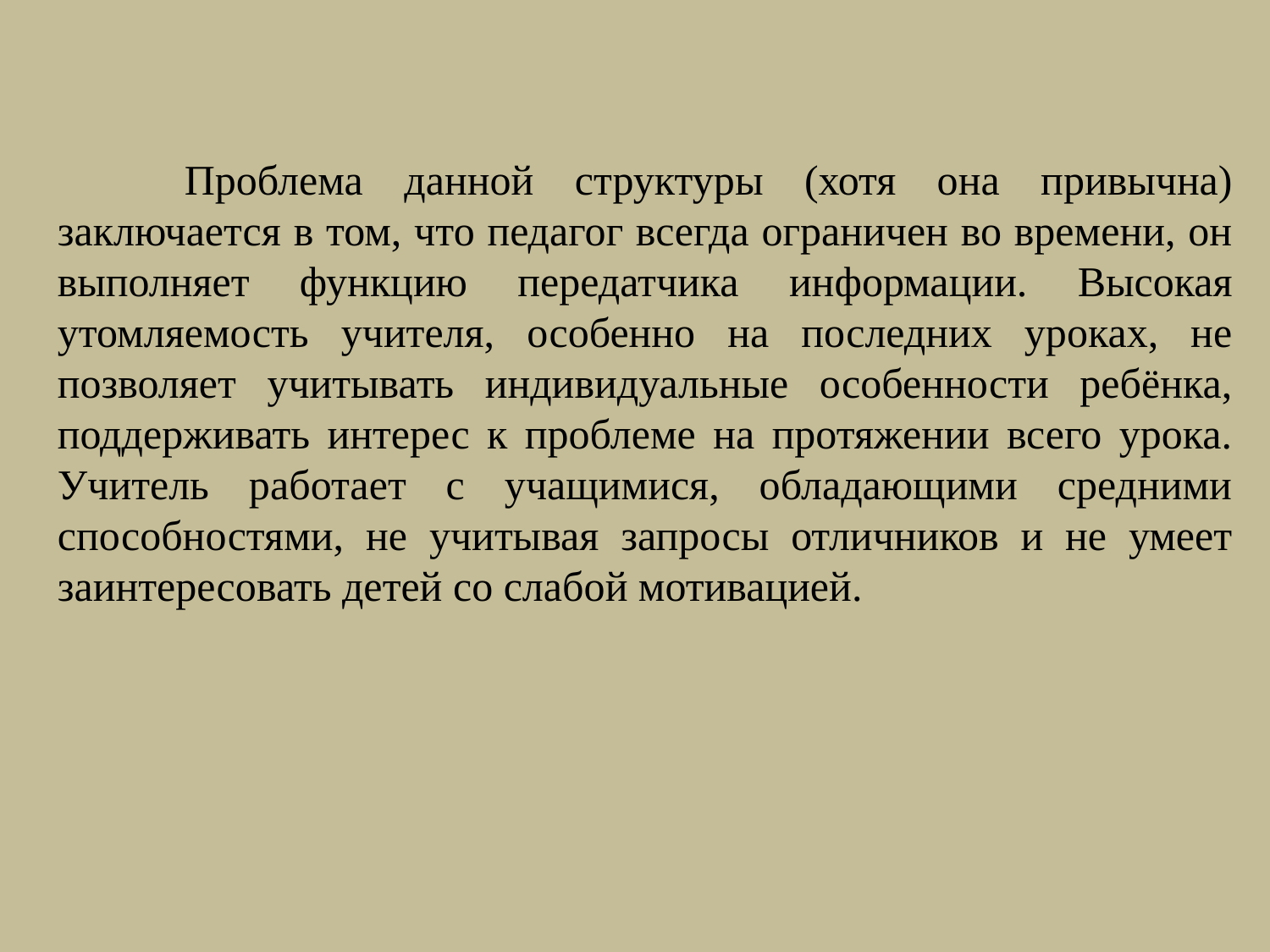

Проблема данной структуры (хотя она привычна) заключается в том, что педагог всегда ограничен во времени, он выполняет функцию передатчика информации. Высокая утомляемость учителя, особенно на последних уроках, не позволяет учитывать индивидуальные особенности ребёнка, поддерживать интерес к проблеме на протяжении всего урока. Учитель работает с учащимися, обладающими средними способностями, не учитывая запросы отличников и не умеет заинтересовать детей со слабой мотивацией.